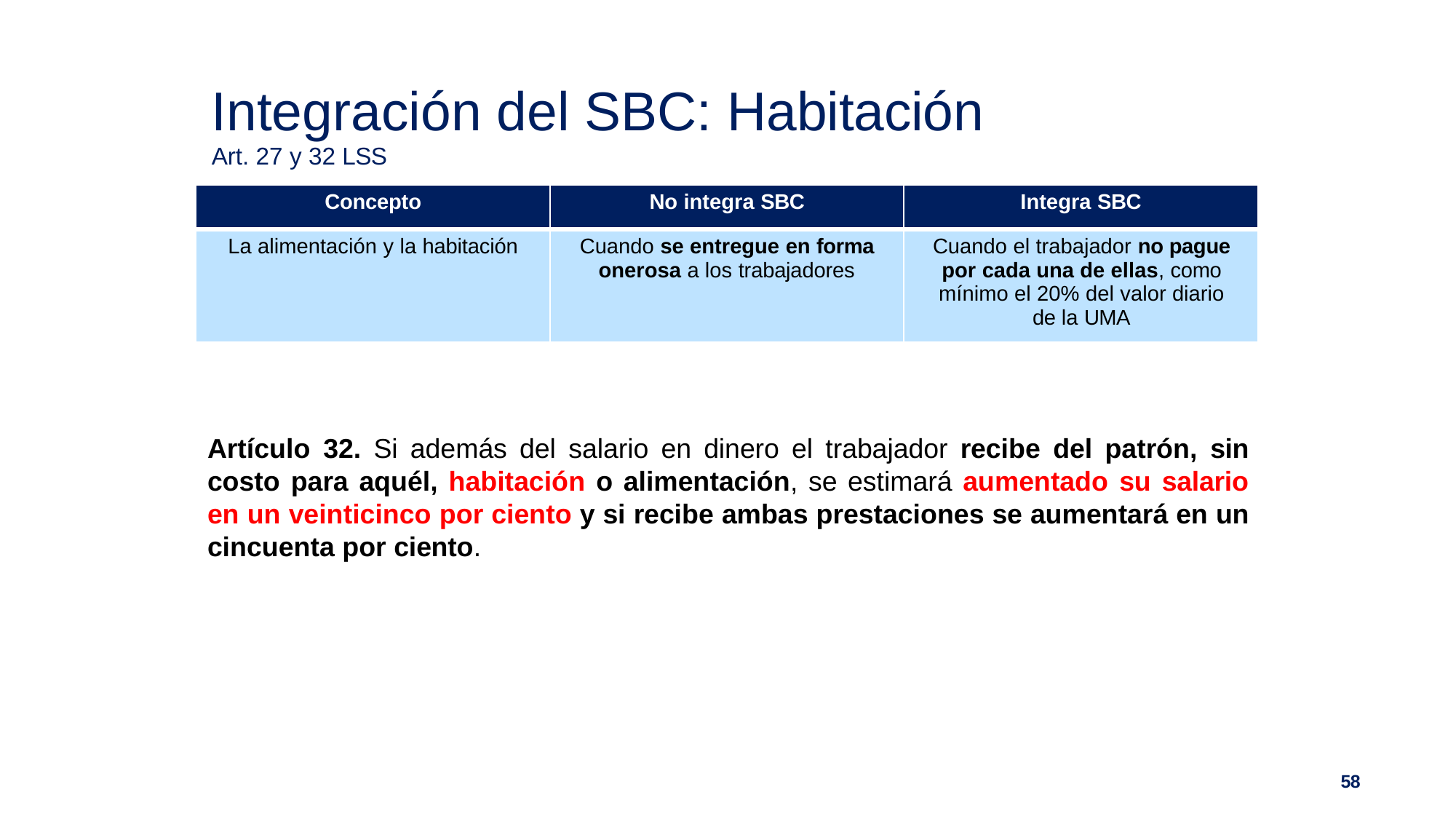

# Integración del SBC: Habitación
Art. 27 y 32 LSS
| Concepto | No integra SBC | Integra SBC |
| --- | --- | --- |
| La alimentación y la habitación | Cuando se entregue en forma onerosa a los trabajadores | Cuando el trabajador no pague por cada una de ellas, como mínimo el 20% del valor diario de la UMA |
Artículo 32. Si además del salario en dinero el trabajador recibe del patrón, sin costo para aquél, habitación o alimentación, se estimará aumentado su salario en un veinticinco por ciento y si recibe ambas prestaciones se aumentará en un cincuenta por ciento.
58